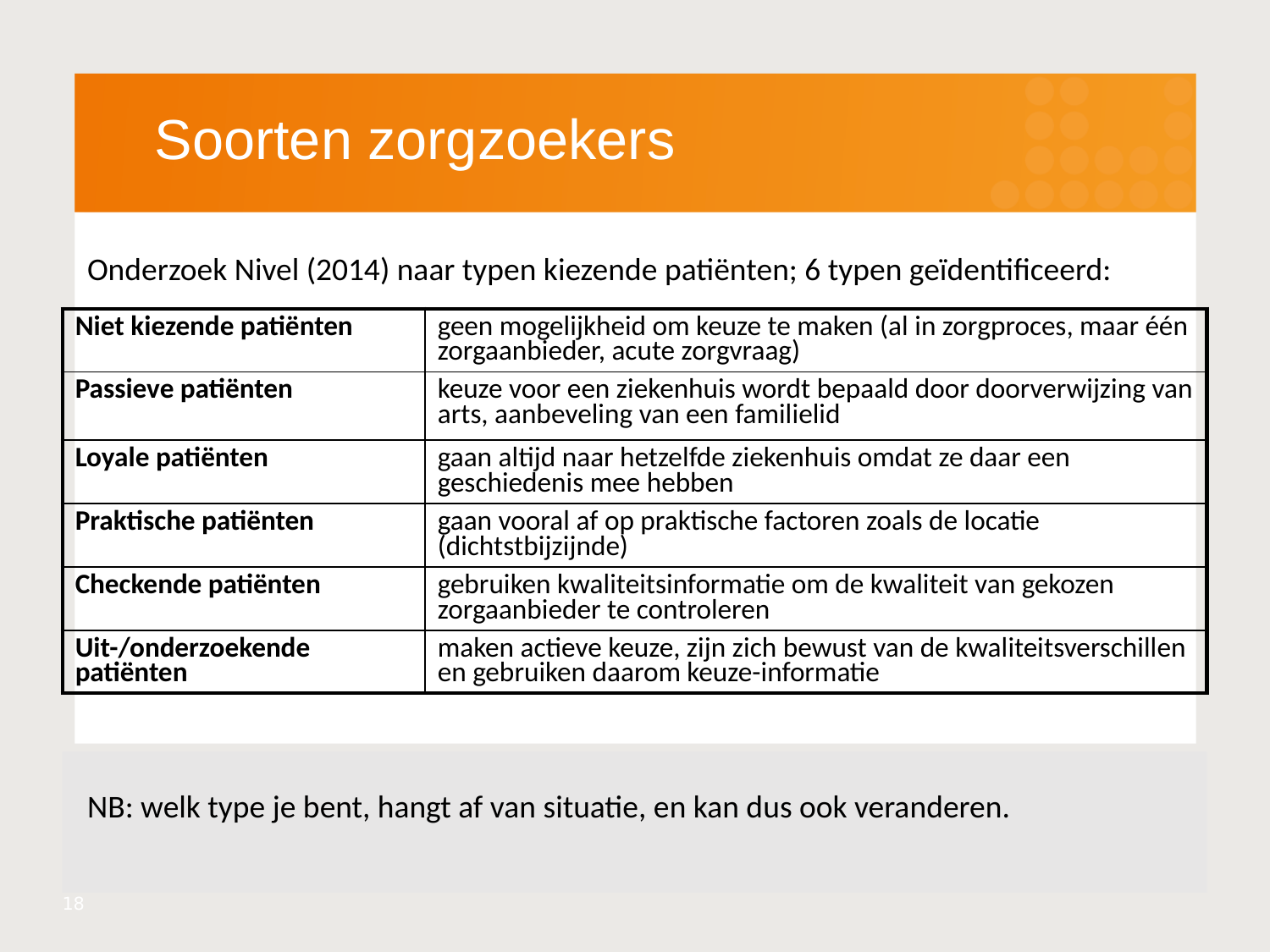

Soorten zorgzoekers
Onderzoek Nivel (2014) naar typen kiezende patiënten; 6 typen geïdentificeerd:

NB: welk type je bent, hangt af van situatie, en kan dus ook veranderen.
| Niet kiezende patiënten | geen mogelijkheid om keuze te maken (al in zorgproces, maar één zorgaanbieder, acute zorgvraag) |
| --- | --- |
| Passieve patiënten | keuze voor een ziekenhuis wordt bepaald door doorverwijzing van arts, aanbeveling van een familielid |
| Loyale patiënten | gaan altijd naar hetzelfde ziekenhuis omdat ze daar een geschiedenis mee hebben |
| Praktische patiënten | gaan vooral af op praktische factoren zoals de locatie (dichtstbijzijnde) |
| Checkende patiënten | gebruiken kwaliteitsinformatie om de kwaliteit van gekozen zorgaanbieder te controleren |
| Uit-/onderzoekende patiënten | maken actieve keuze, zijn zich bewust van de kwaliteitsverschillen en gebruiken daarom keuze-informatie |

18